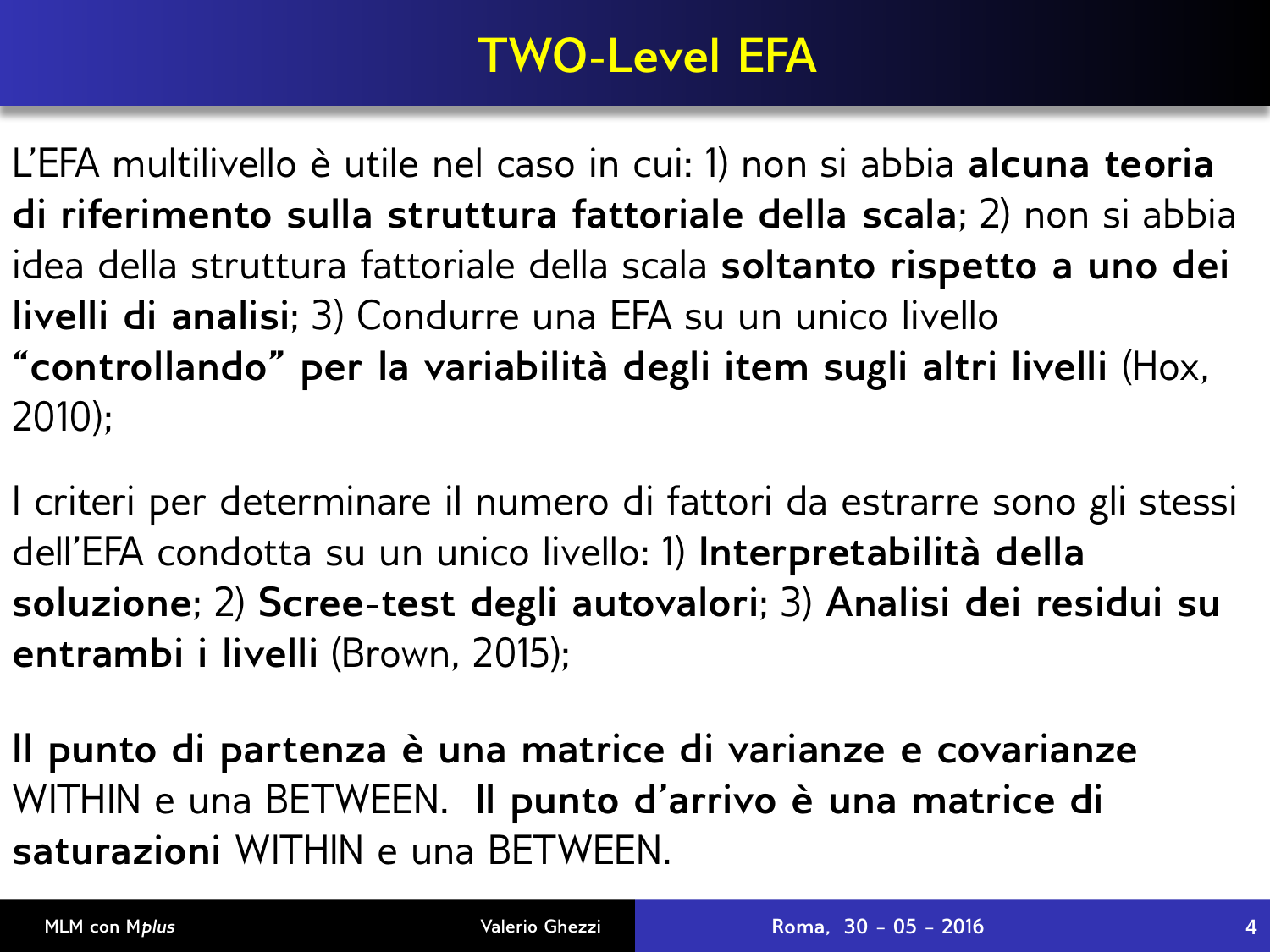

# TWO-Level EFA
L’EFA multilivello è utile nel caso in cui: 1) non si abbia alcuna teoria di riferimento sulla struttura fattoriale della scala; 2) non si abbia idea della struttura fattoriale della scala soltanto rispetto a uno dei livelli di analisi; 3) Condurre una EFA su un unico livello “controllando” per la variabilità degli item sugli altri livelli (Hox, 2010);
I criteri per determinare il numero di fattori da estrarre sono gli stessi dell’EFA condotta su un unico livello: 1) Interpretabilità della soluzione; 2) Scree-test degli autovalori; 3) Analisi dei residui su entrambi i livelli (Brown, 2015);
Il punto di partenza è una matrice di varianze e covarianze WITHIN e una BETWEEN.  Il punto d’arrivo è una matrice di saturazioni WITHIN e una BETWEEN.
  MLM con Mplus                                                  Valerio Ghezzi
Roma,  30 – 05 – 2016
4